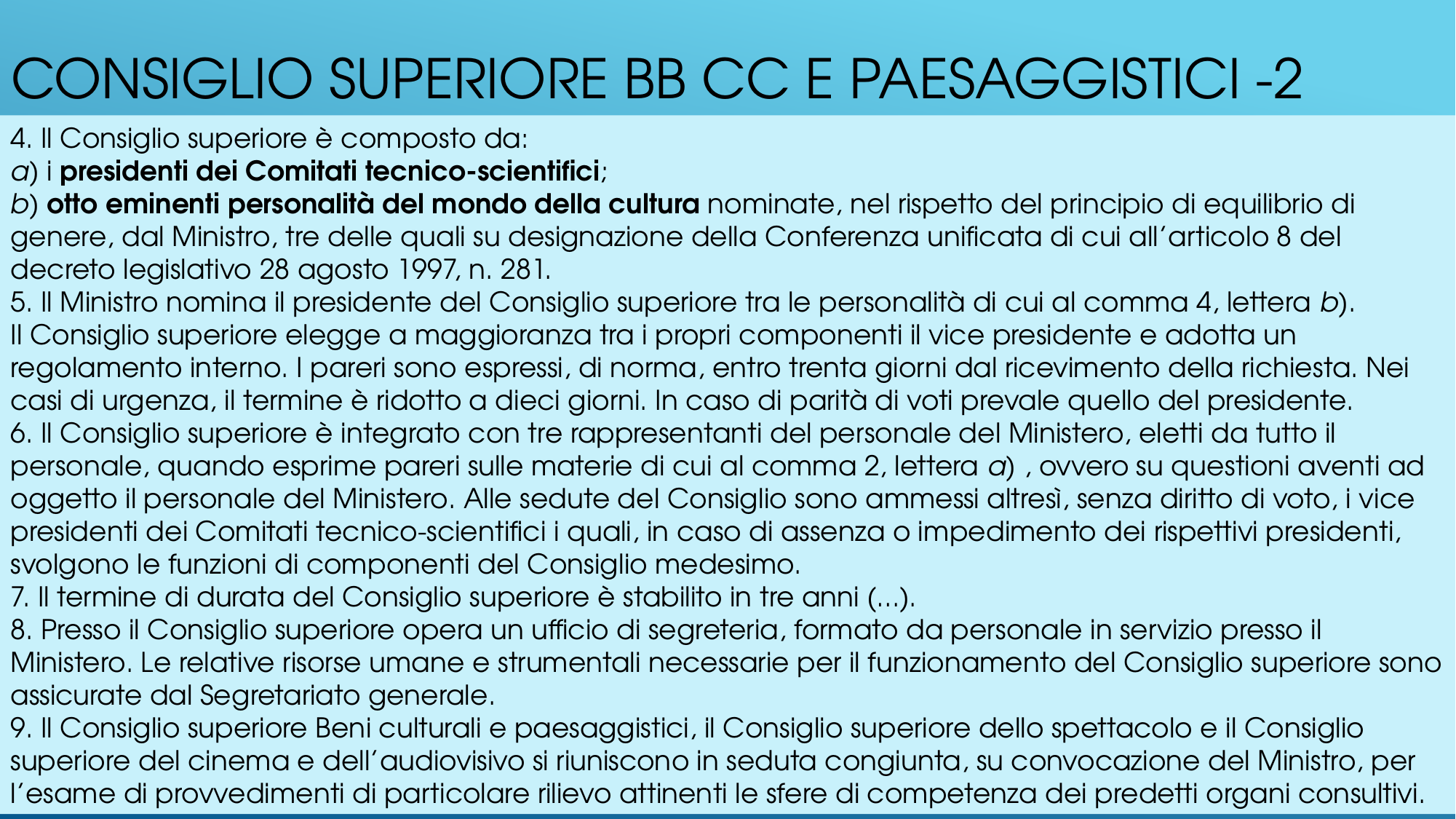

# Consiglio superiore bb cc e paesaggistici -2
4. Il Consiglio superiore è composto da:
a) i presidenti dei Comitati tecnico-scientifici;
b) otto eminenti personalità del mondo della cultura nominate, nel rispetto del principio di equilibrio di genere, dal Ministro, tre delle quali su designazione della Conferenza unificata di cui all’articolo 8 del decreto legislativo 28 agosto 1997, n. 281.
5. Il Ministro nomina il presidente del Consiglio superiore tra le personalità di cui al comma 4, lettera b).
Il Consiglio superiore elegge a maggioranza tra i propri componenti il vice presidente e adotta un regolamento interno. I pareri sono espressi, di norma, entro trenta giorni dal ricevimento della richiesta. Nei casi di urgenza, il termine è ridotto a dieci giorni. In caso di parità di voti prevale quello del presidente.
6. Il Consiglio superiore è integrato con tre rappresentanti del personale del Ministero, eletti da tutto il personale, quando esprime pareri sulle materie di cui al comma 2, lettera a) , ovvero su questioni aventi ad oggetto il personale del Ministero. Alle sedute del Consiglio sono ammessi altresì, senza diritto di voto, i vice presidenti dei Comitati tecnico-scientifici i quali, in caso di assenza o impedimento dei rispettivi presidenti, svolgono le funzioni di componenti del Consiglio medesimo.
7. Il termine di durata del Consiglio superiore è stabilito in tre anni (…).
8. Presso il Consiglio superiore opera un ufficio di segreteria, formato da personale in servizio presso il Ministero. Le relative risorse umane e strumentali necessarie per il funzionamento del Consiglio superiore sono assicurate dal Segretariato generale.
9. Il Consiglio superiore Beni culturali e paesaggistici, il Consiglio superiore dello spettacolo e il Consiglio superiore del cinema e dell’audiovisivo si riuniscono in seduta congiunta, su convocazione del Ministro, per l’esame di provvedimenti di particolare rilievo attinenti le sfere di competenza dei predetti organi consultivi.